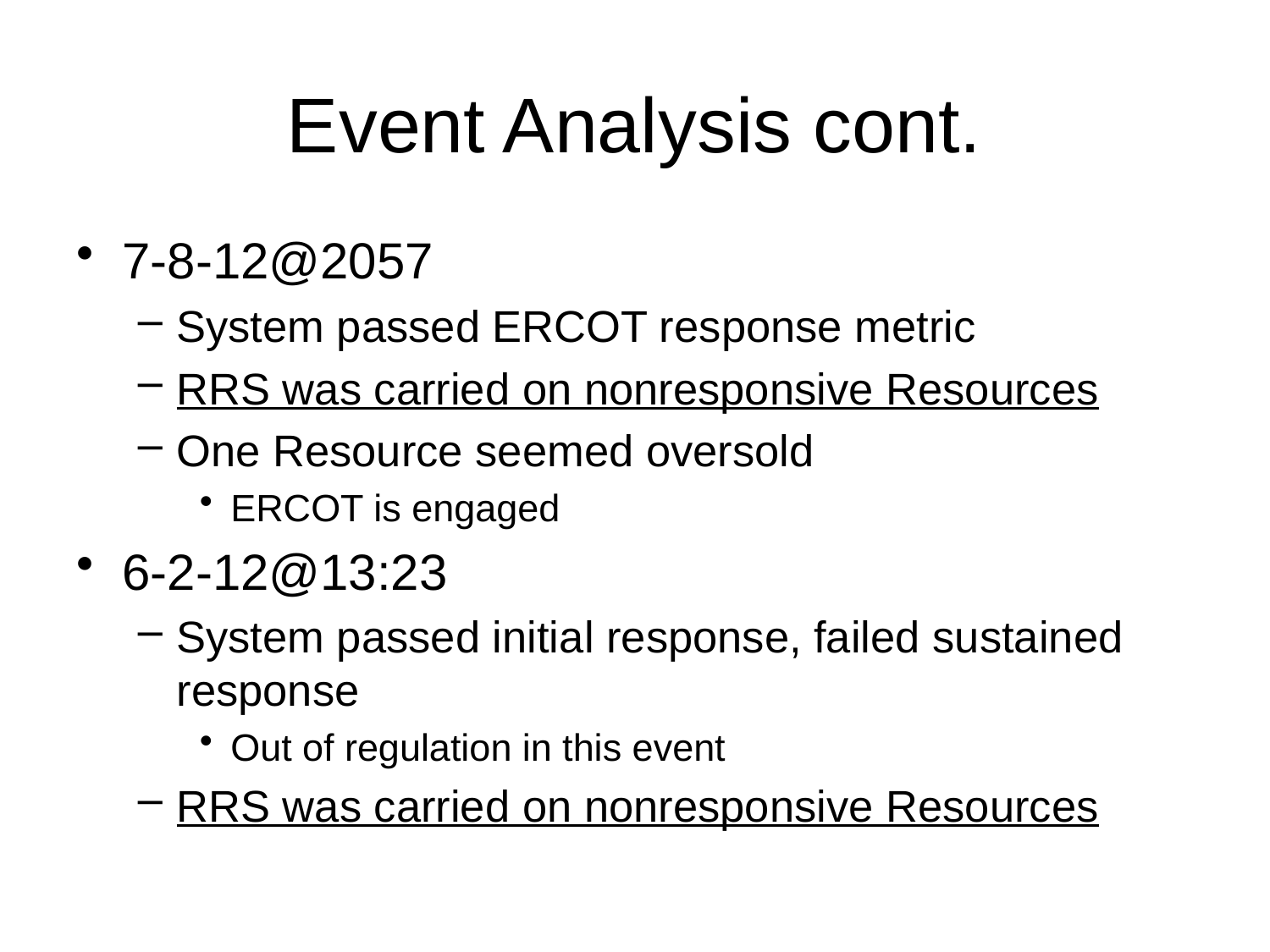

# Event Analysis cont.
7-8-12@2057
System passed ERCOT response metric
RRS was carried on nonresponsive Resources
One Resource seemed oversold
ERCOT is engaged
6-2-12@13:23
System passed initial response, failed sustained response
Out of regulation in this event
RRS was carried on nonresponsive Resources